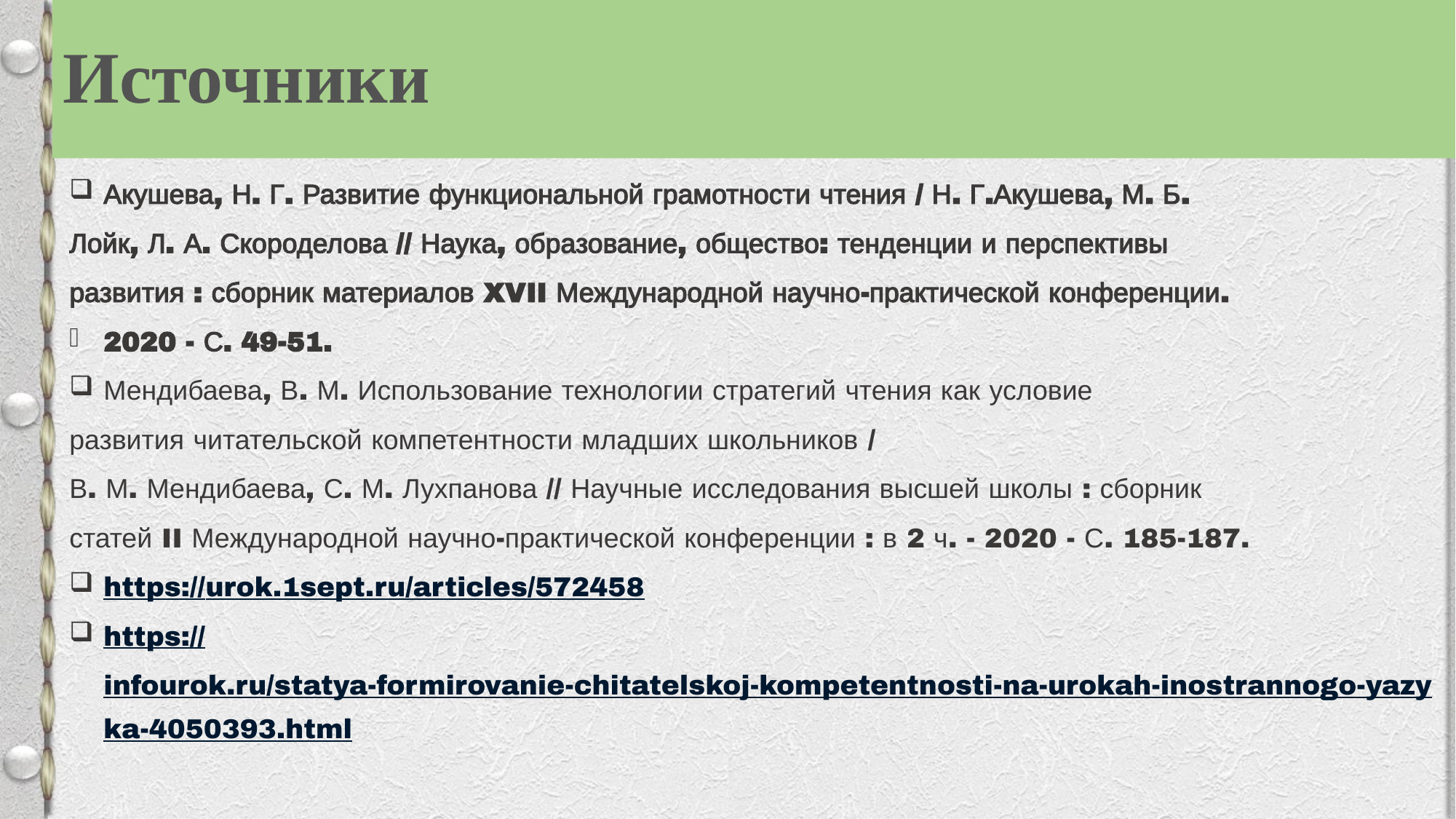

# Источники
Акушева, Н. Г. Развитие функциональной грамотности чтения / Н. Г.Акушева, М. Б.
Лойк, Л. А. Скороделова // Наука, образование, общество: тенденции и перспективы
развития : сборник материалов XVII Международной научно-практической конференции.
2020 - С. 49-51.
Мендибаева, В. М. Использование технологии стратегий чтения как условие
развития читательской компетентности младших школьников /
В. М. Мендибаева, С. М. Лухпанова // Научные исследования высшей школы : сборник
статей II Международной научно-практической конференции : в 2 ч. - 2020 - С. 185-187.
https://urok.1sept.ru/articles/572458
https://infourok.ru/statya-formirovanie-chitatelskoj-kompetentnosti-na-urokah-inostrannogo-yazyka-4050393.html